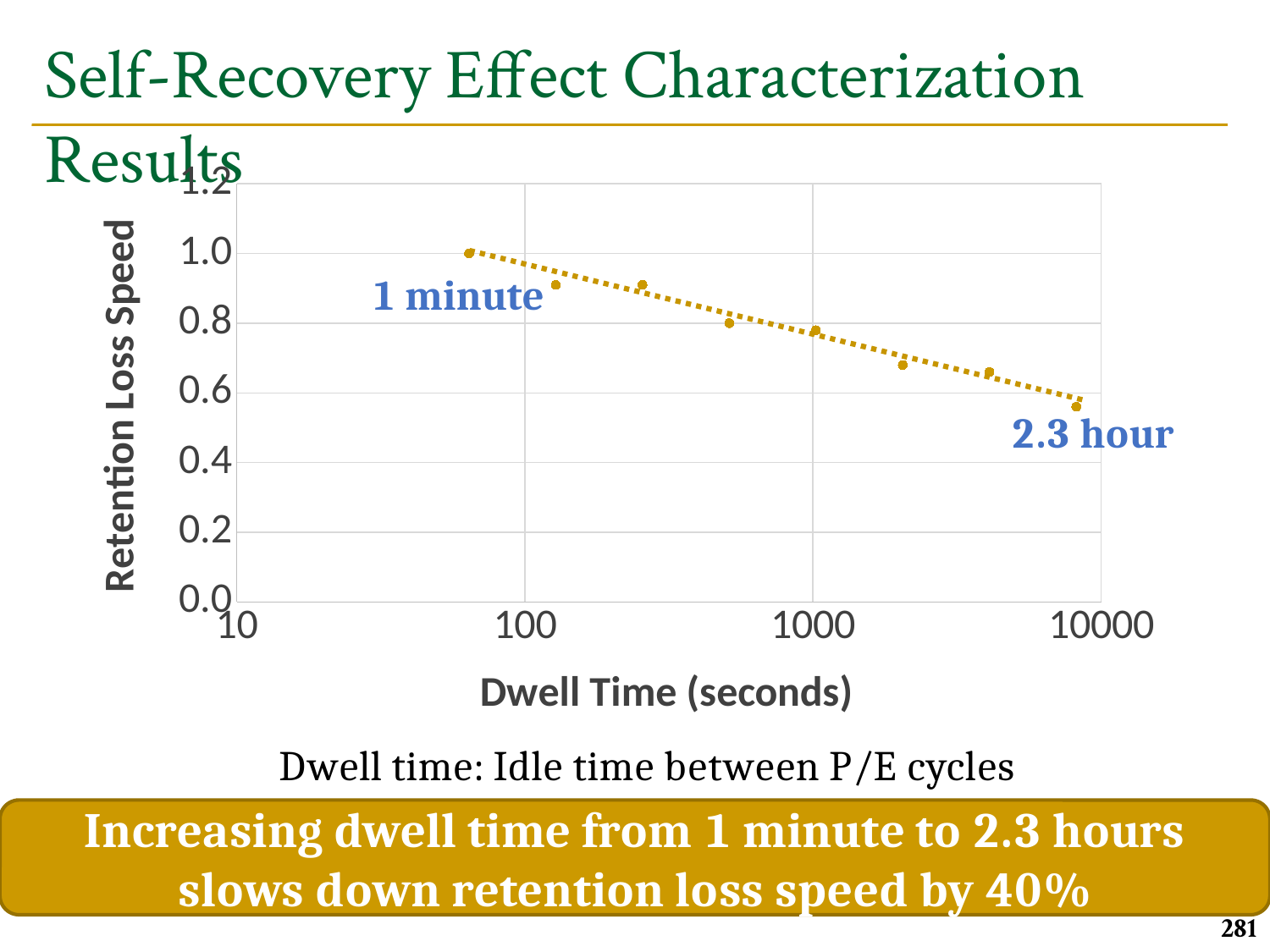

# Self-Recovery Effect Characterization Results

### Chart

| Category | Threshold voltage mean of state '01' |
|---|---|
1 minute
2.3 hour
Dwell time: Idle time between P/E cycles
Increasing dwell time from 1 minute to 2.3 hours slows down retention loss speed by 40%
281